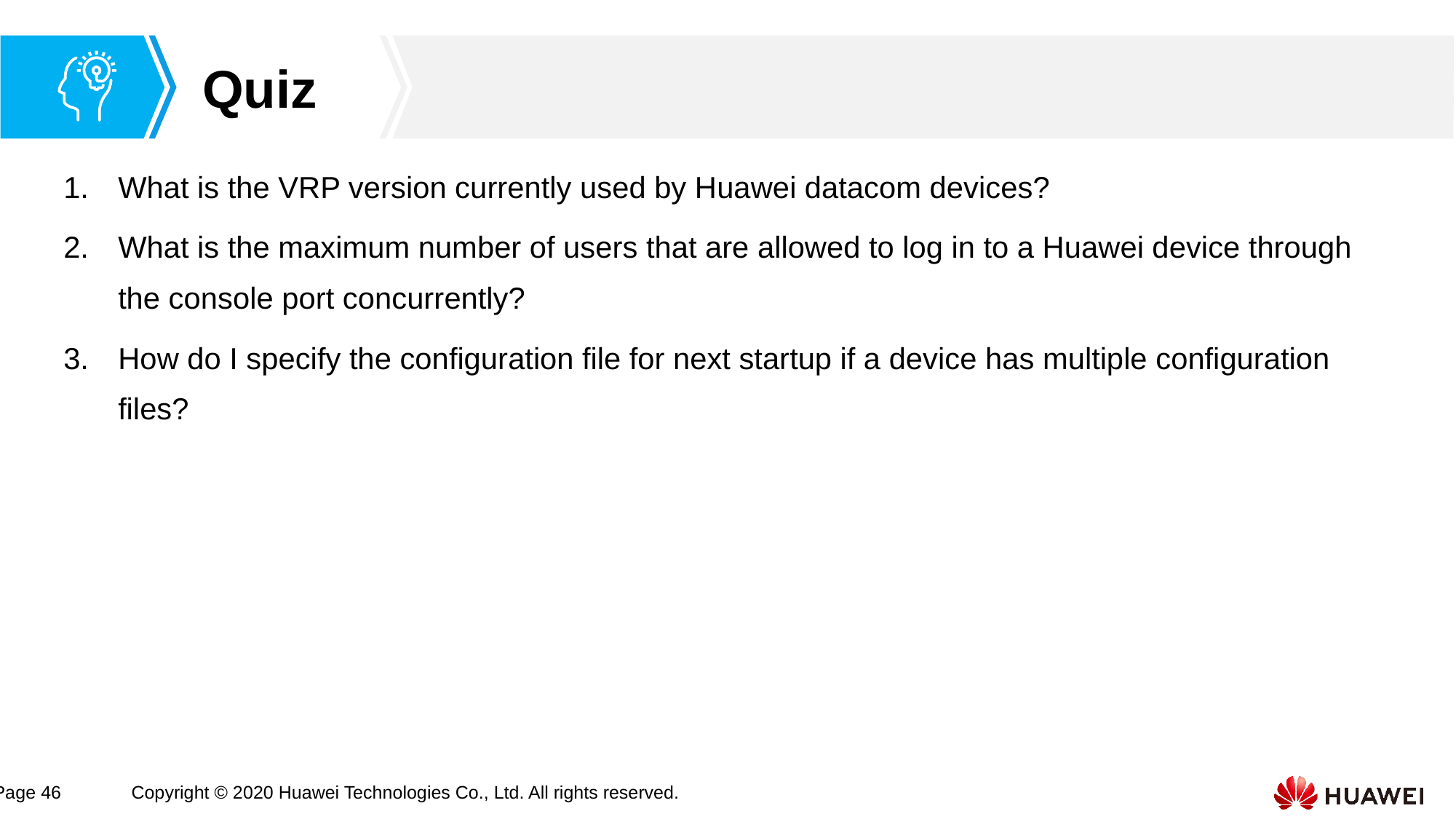

What is the VRP version currently used by Huawei datacom devices?
What is the maximum number of users that are allowed to log in to a Huawei device through the console port concurrently?
How do I specify the configuration file for next startup if a device has multiple configuration files?